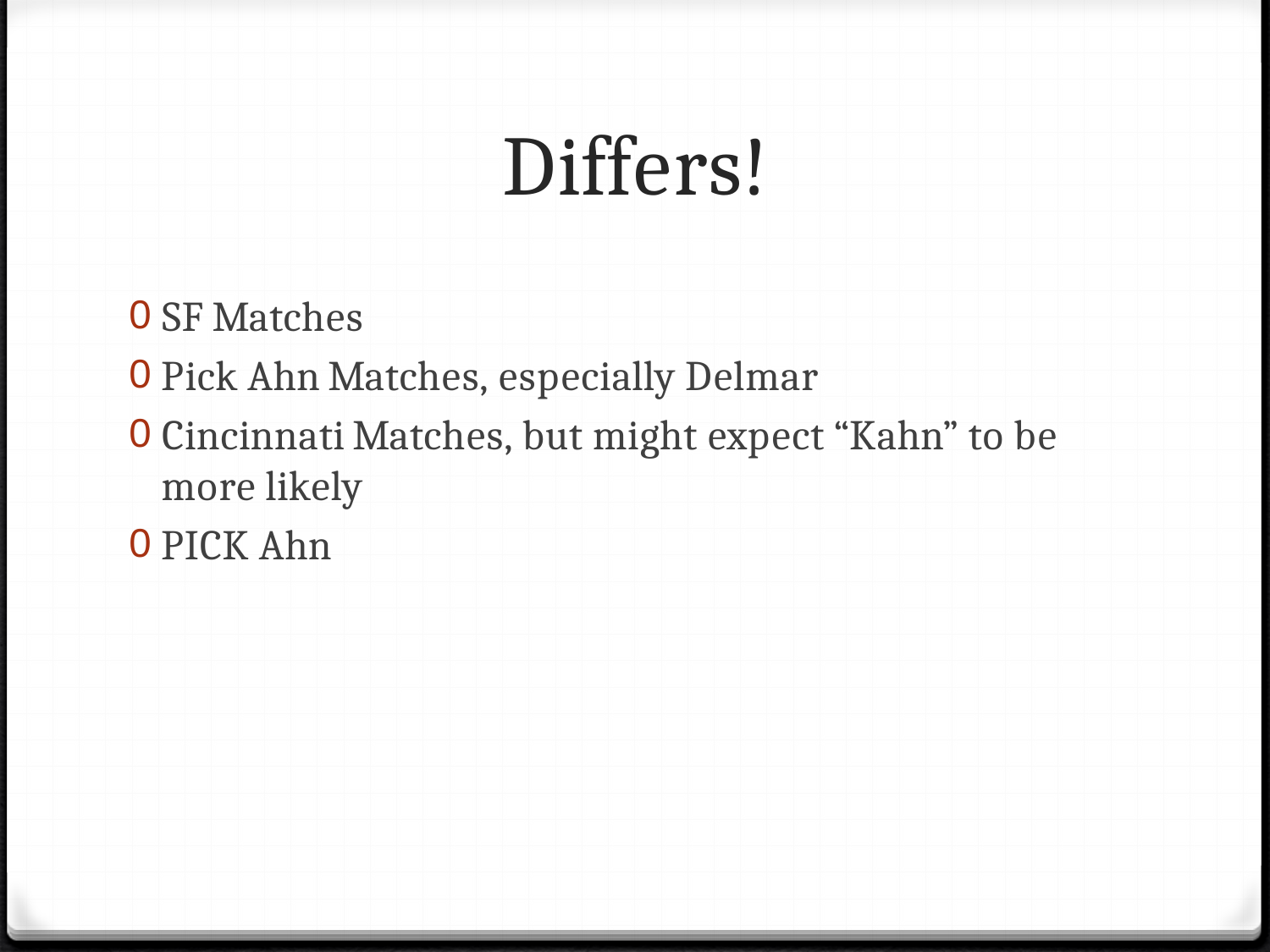

# Differs!
SF Matches
Pick Ahn Matches, especially Delmar
Cincinnati Matches, but might expect “Kahn” to be more likely
PICK Ahn